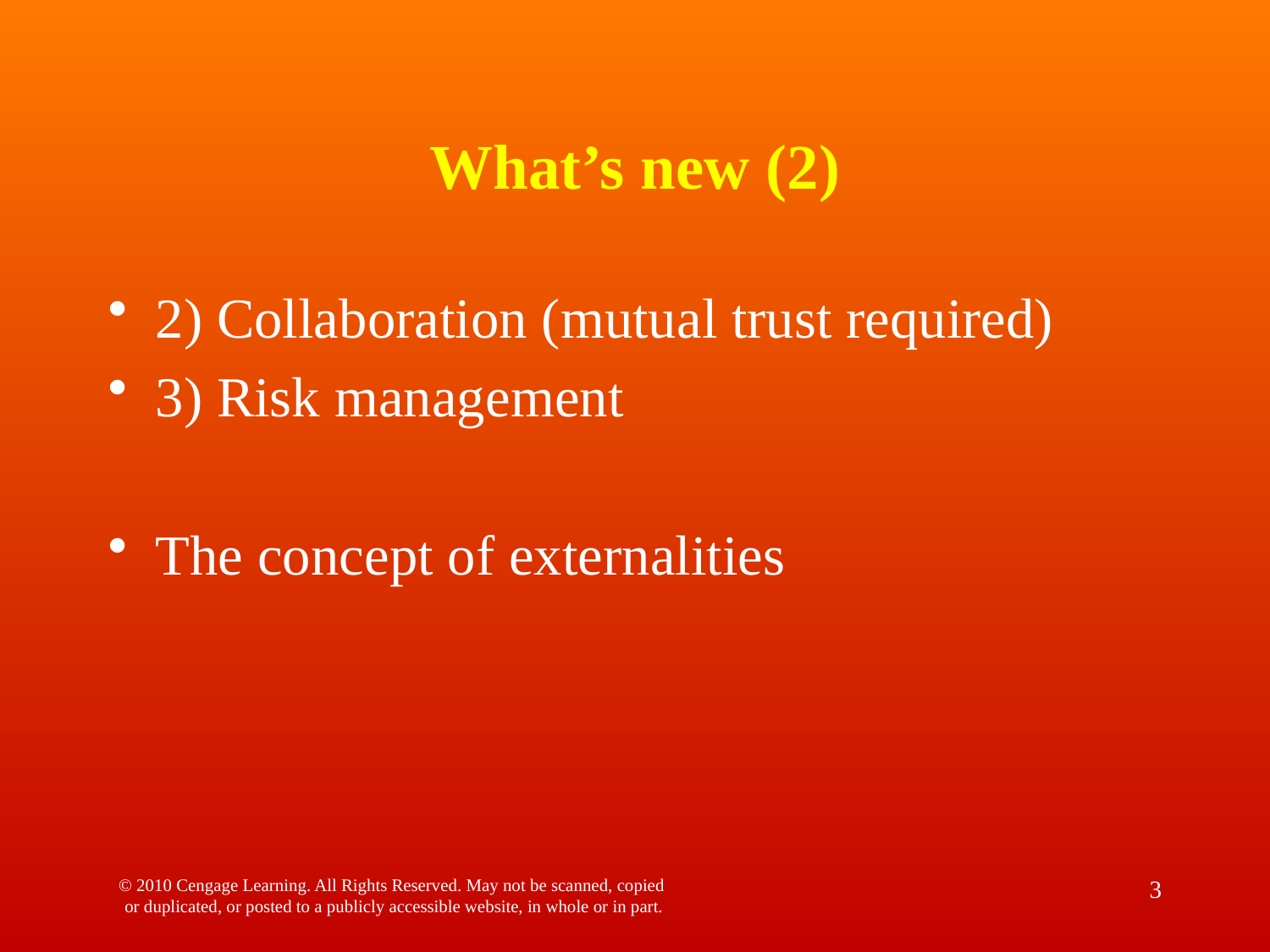

# What’s new (2)
2) Collaboration (mutual trust required)
3) Risk management

The concept of externalities

© 2010 Cengage Learning. All Rights Reserved. May not be scanned, copied
 or duplicated, or posted to a publicly accessible website, in whole or in part.

3